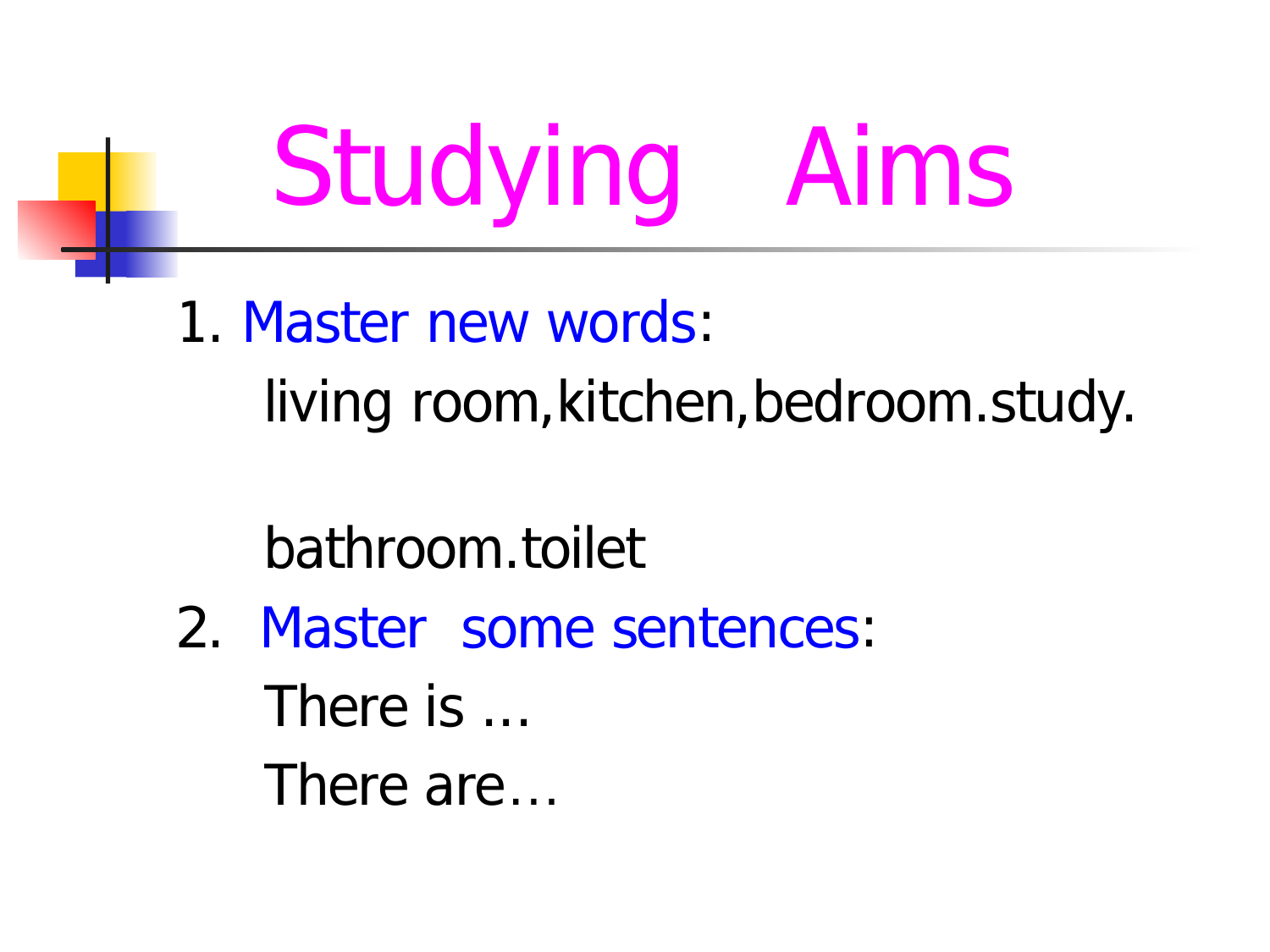

# Studying   Aims
1. Master new words:
     living room,kitchen,bedroom.study.
     bathroom.toilet
2.  Master  some sentences:
     There is ...
     There are…